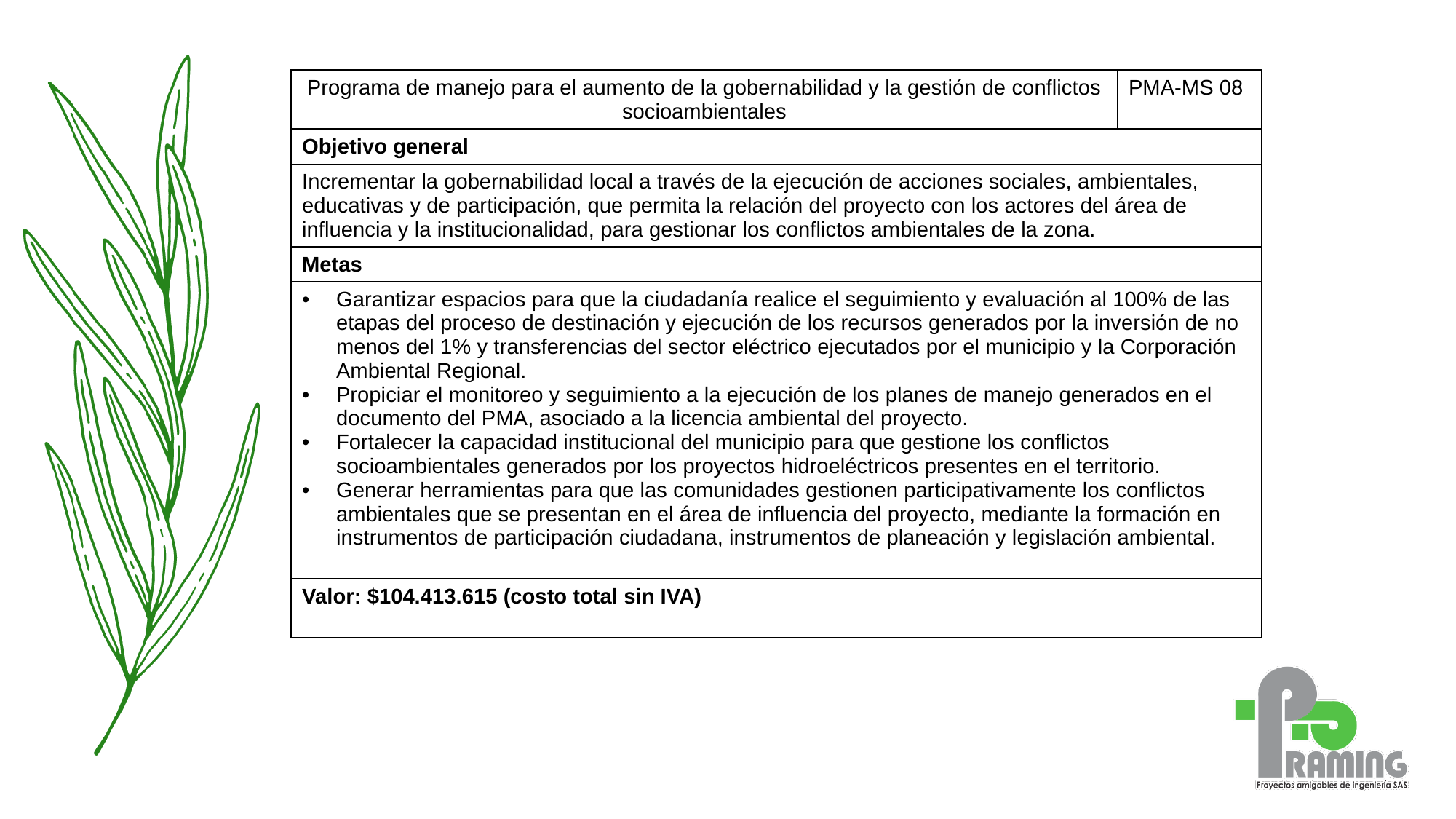

| Programa de manejo para el aumento de la gobernabilidad y la gestión de conflictos socioambientales | PMA-MS 08 |
| --- | --- |
| Objetivo general |  |
| Incrementar la gobernabilidad local a través de la ejecución de acciones sociales, ambientales, educativas y de participación, que permita la relación del proyecto con los actores del área de influencia y la institucionalidad, para gestionar los conflictos ambientales de la zona. |  |
| Metas |  |
| Garantizar espacios para que la ciudadanía realice el seguimiento y evaluación al 100% de las etapas del proceso de destinación y ejecución de los recursos generados por la inversión de no menos del 1% y transferencias del sector eléctrico ejecutados por el municipio y la Corporación Ambiental Regional. Propiciar el monitoreo y seguimiento a la ejecución de los planes de manejo generados en el documento del PMA, asociado a la licencia ambiental del proyecto. Fortalecer la capacidad institucional del municipio para que gestione los conflictos socioambientales generados por los proyectos hidroeléctricos presentes en el territorio. Generar herramientas para que las comunidades gestionen participativamente los conflictos ambientales que se presentan en el área de influencia del proyecto, mediante la formación en instrumentos de participación ciudadana, instrumentos de planeación y legislación ambiental. |  |
| Valor: $104.413.615 (costo total sin IVA) |  |